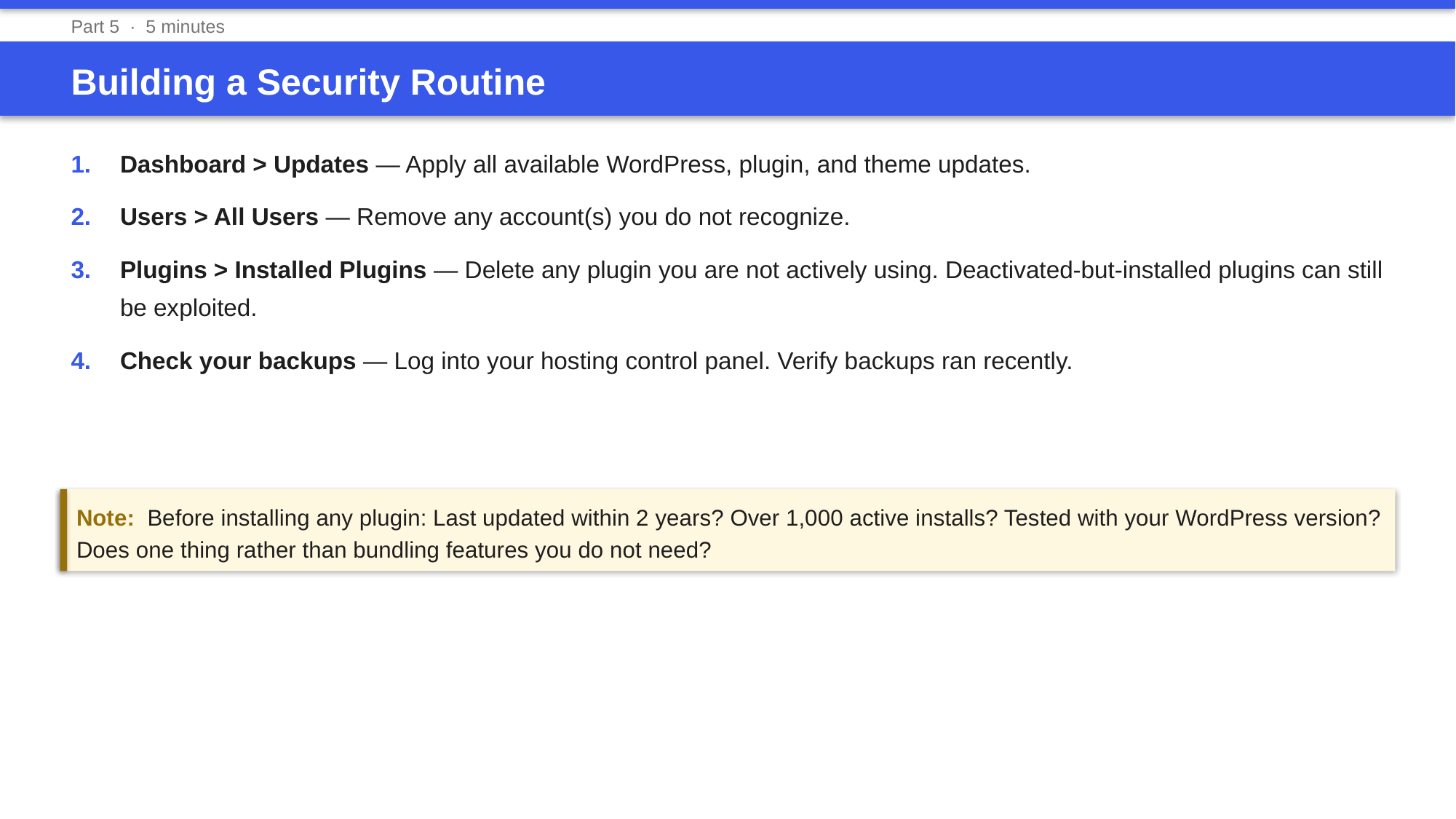

Part 5  ·  5 minutes

Building a Security Routine
1.	Dashboard > Updates — Apply all available WordPress, plugin, and theme updates.
2.	Users > All Users — Remove any account(s) you do not recognize.
3.	Plugins > Installed Plugins — Delete any plugin you are not actively using. Deactivated-but-installed plugins can still be exploited.
4.	Check your backups — Log into your hosting control panel. Verify backups ran recently.

Note:  Before installing any plugin: Last updated within 2 years? Over 1,000 active installs? Tested with your WordPress version? Does one thing rather than bundling features you do not need?